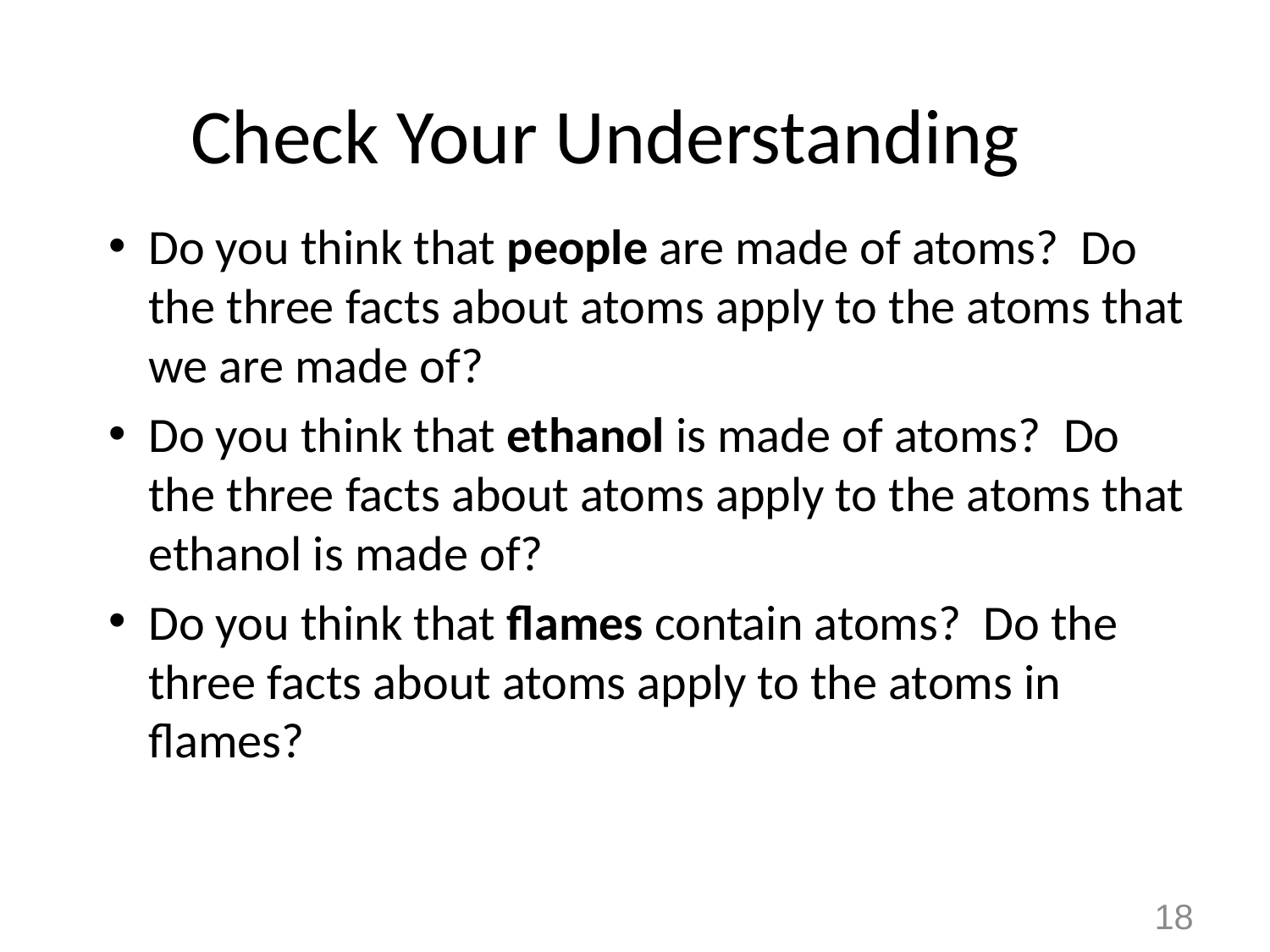

# Check Your Understanding
Do you think that people are made of atoms?  Do the three facts about atoms apply to the atoms that we are made of?
Do you think that ethanol is made of atoms?  Do the three facts about atoms apply to the atoms that ethanol is made of?
Do you think that flames contain atoms?  Do the three facts about atoms apply to the atoms in flames?

18